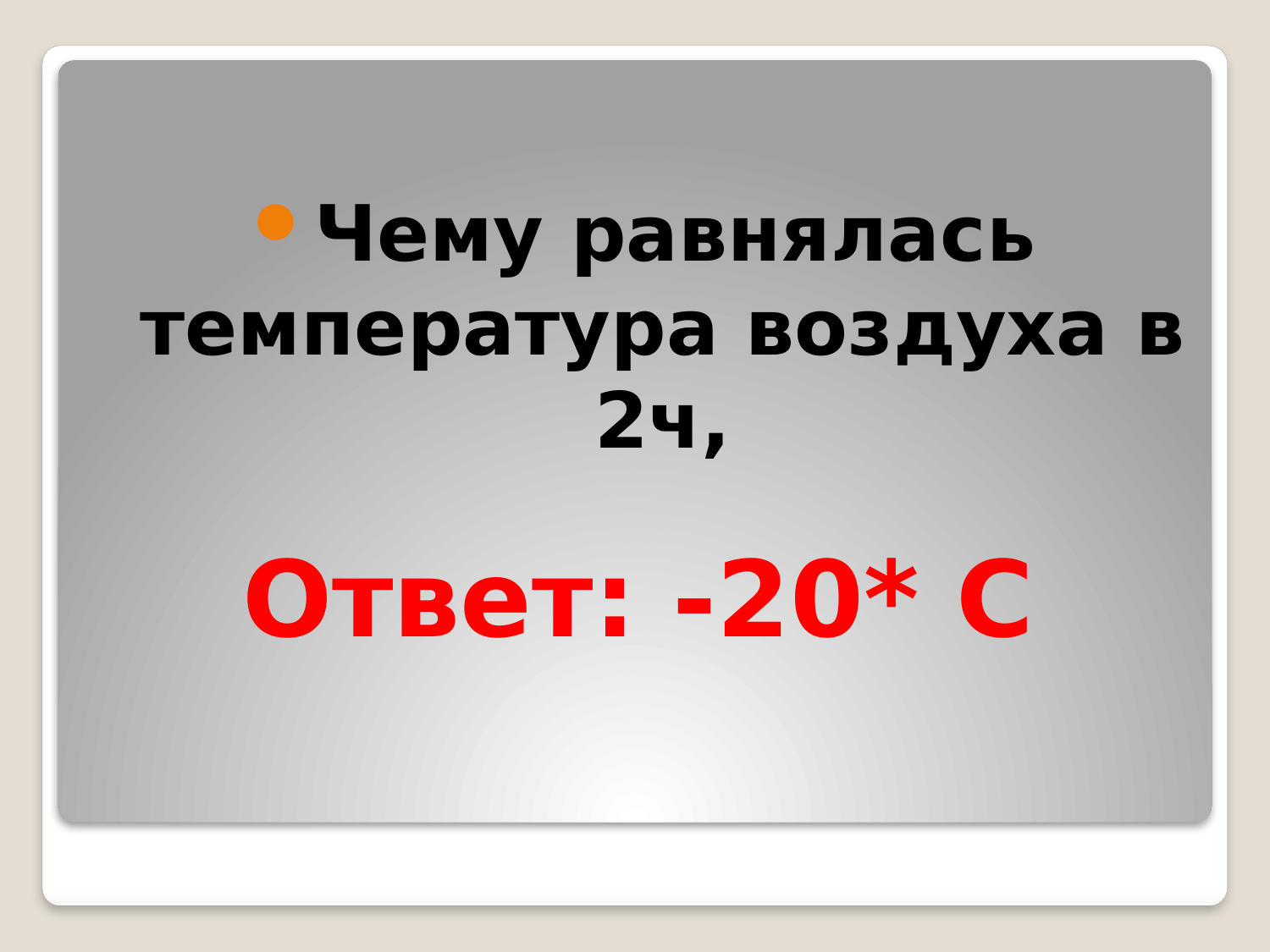

Чему равнялась температура воздуха в 2ч,

# Ответ: -20* C